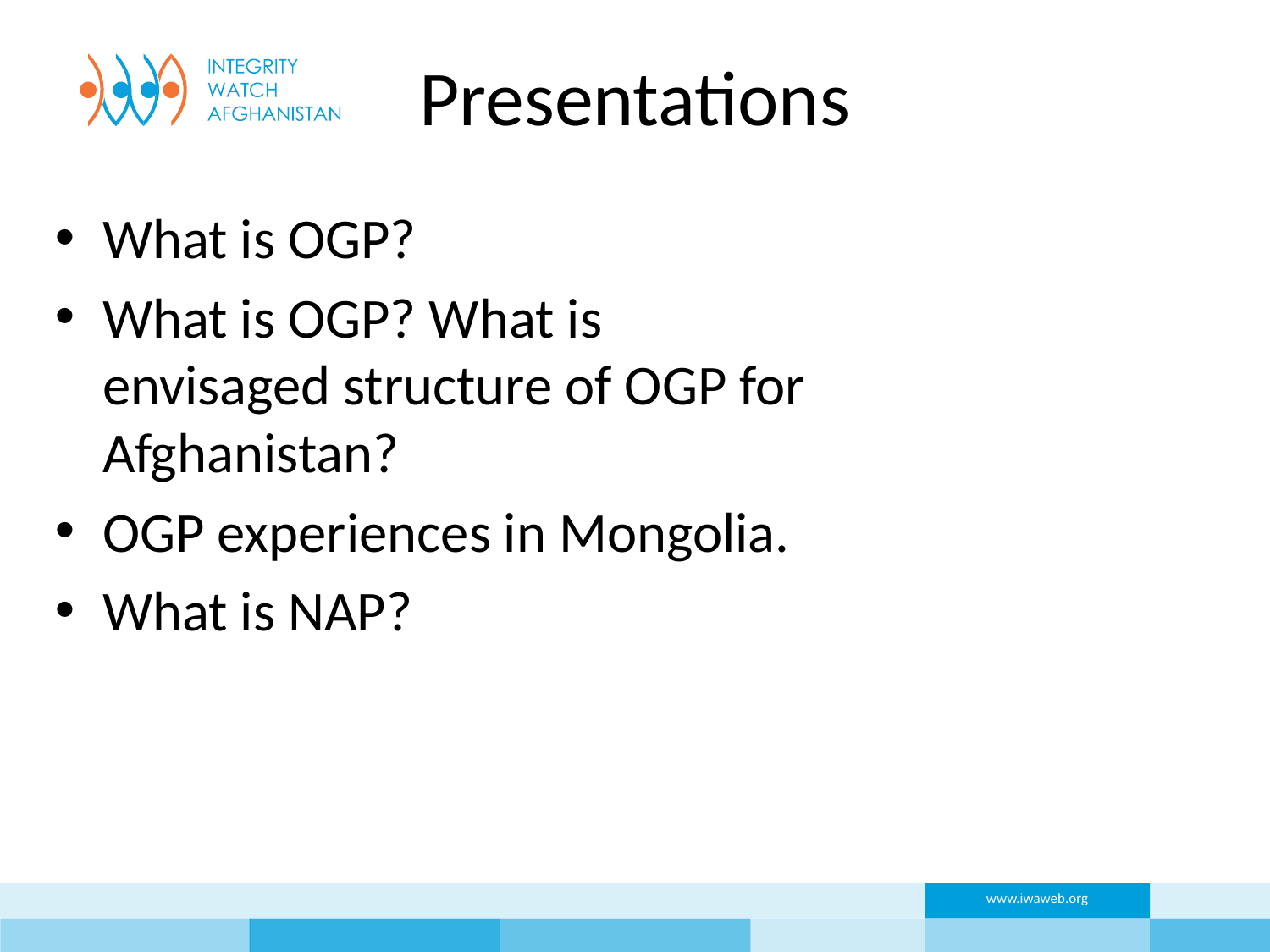

Presentations
What is OGP?
What is OGP? What is envisaged structure of OGP for Afghanistan?
OGP experiences in Mongolia.
What is NAP?